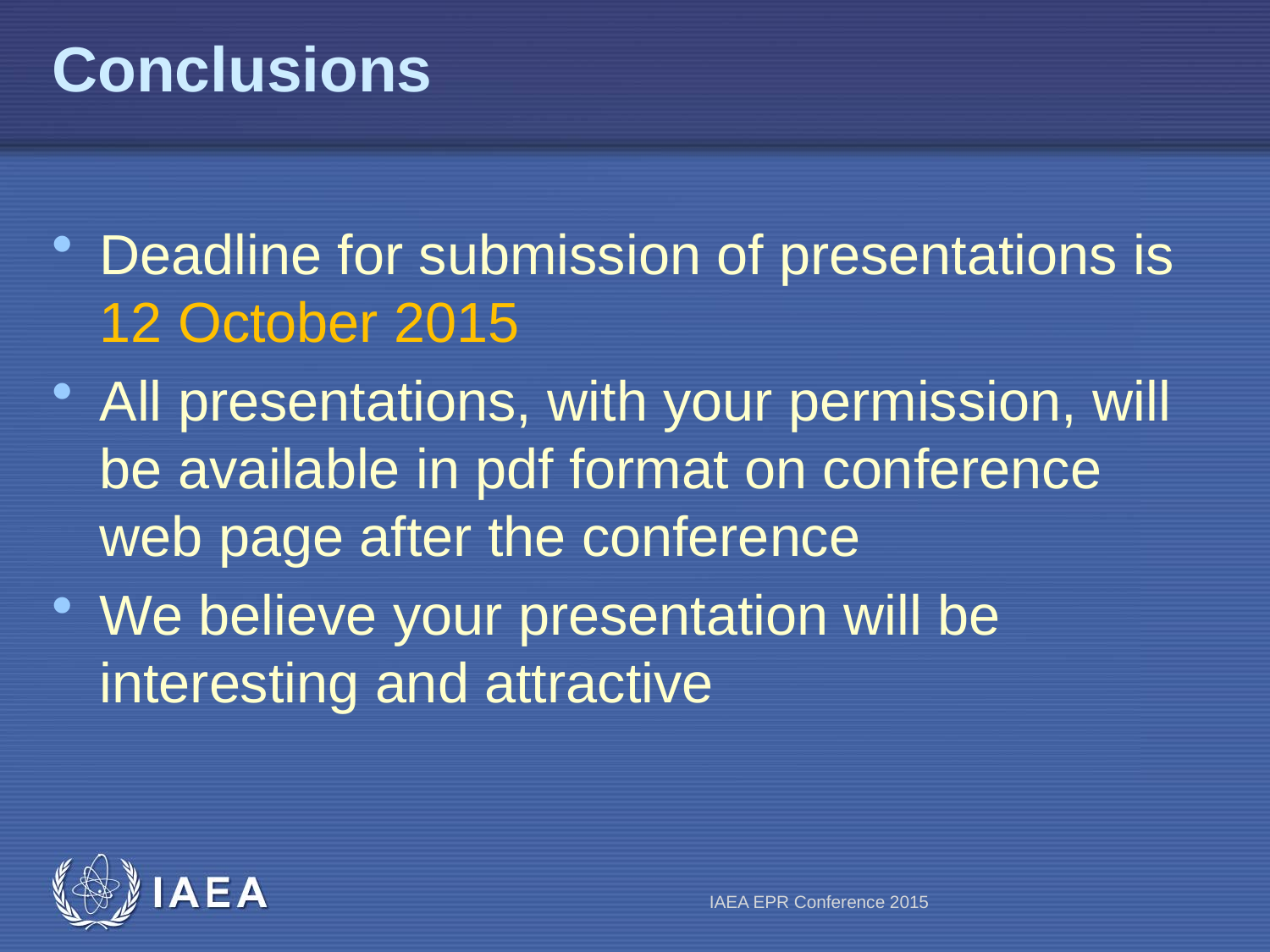

# Conclusions
Deadline for submission of presentations is 12 October 2015
All presentations, with your permission, will be available in pdf format on conference web page after the conference
We believe your presentation will be interesting and attractive
IAEA EPR Conference 2015